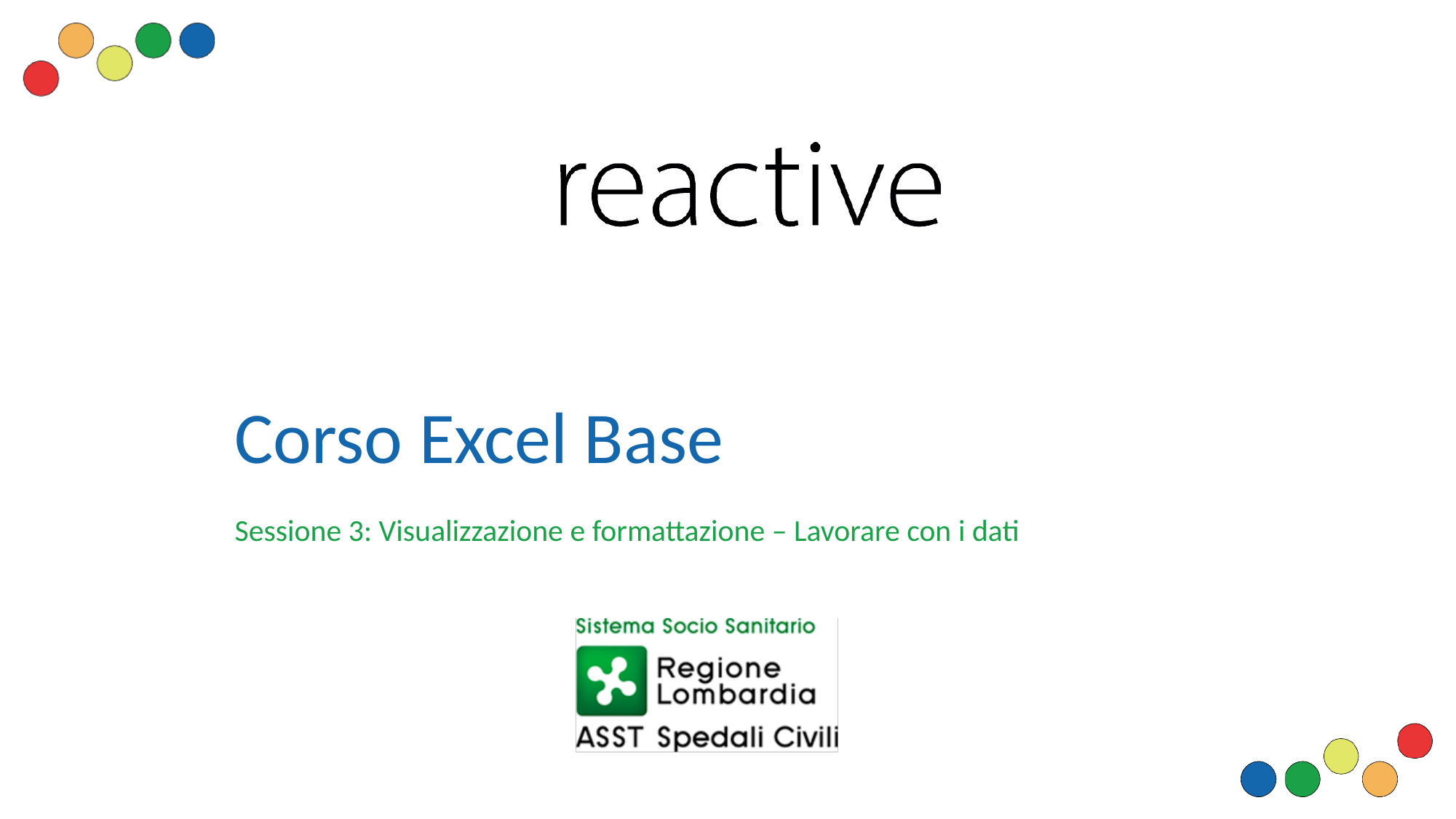

# Corso Excel Base
Sessione 3: Visualizzazione e formattazione – Lavorare con i dati